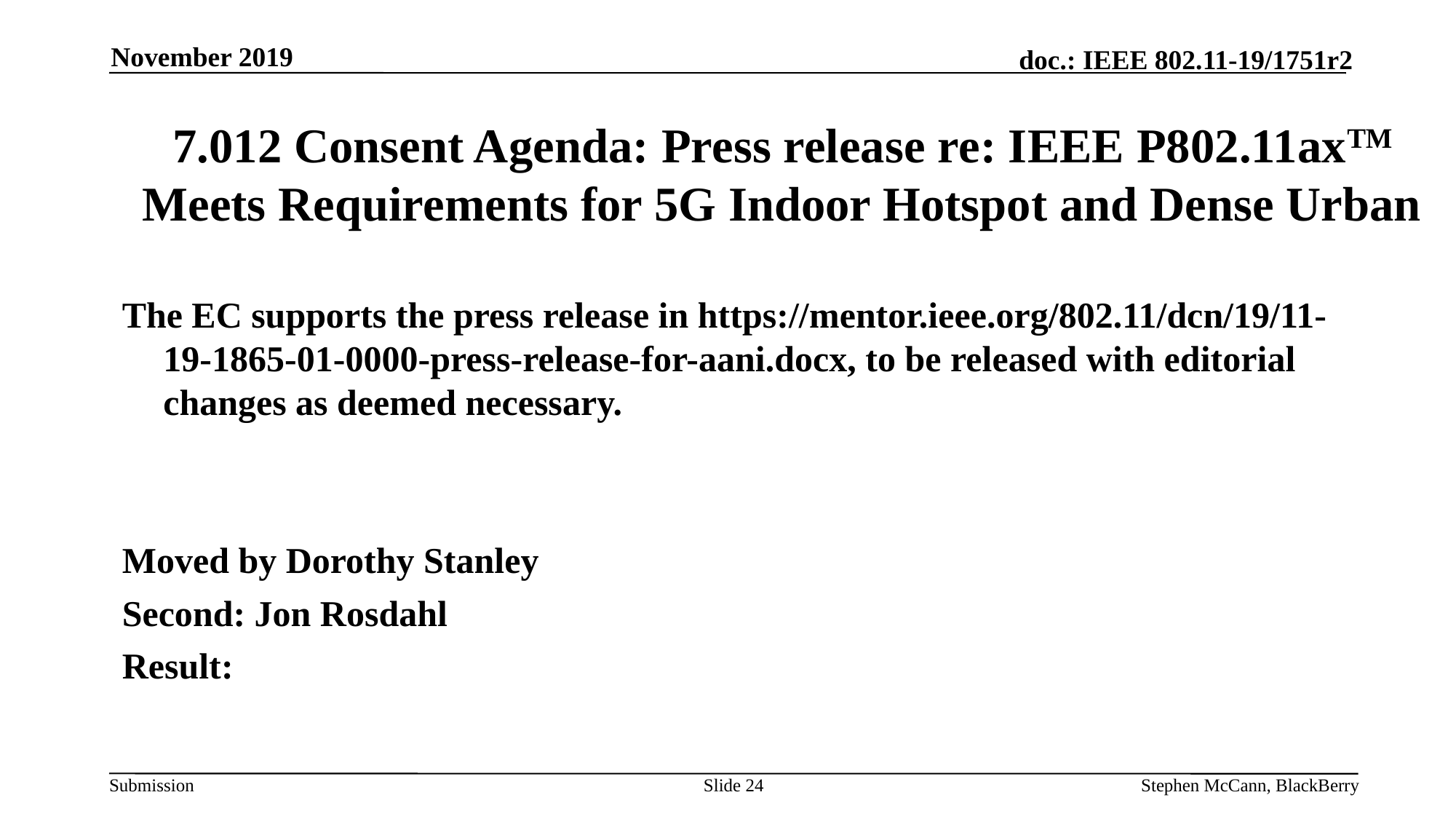

November 2019
# 7.012 Consent Agenda: Press release re: IEEE P802.11axTM Meets Requirements for 5G Indoor Hotspot and Dense Urban
The EC supports the press release in https://mentor.ieee.org/802.11/dcn/19/11-19-1865-01-0000-press-release-for-aani.docx, to be released with editorial changes as deemed necessary.

Moved by Dorothy Stanley
Second: Jon Rosdahl
Result:

Slide 24
Stephen McCann, BlackBerry